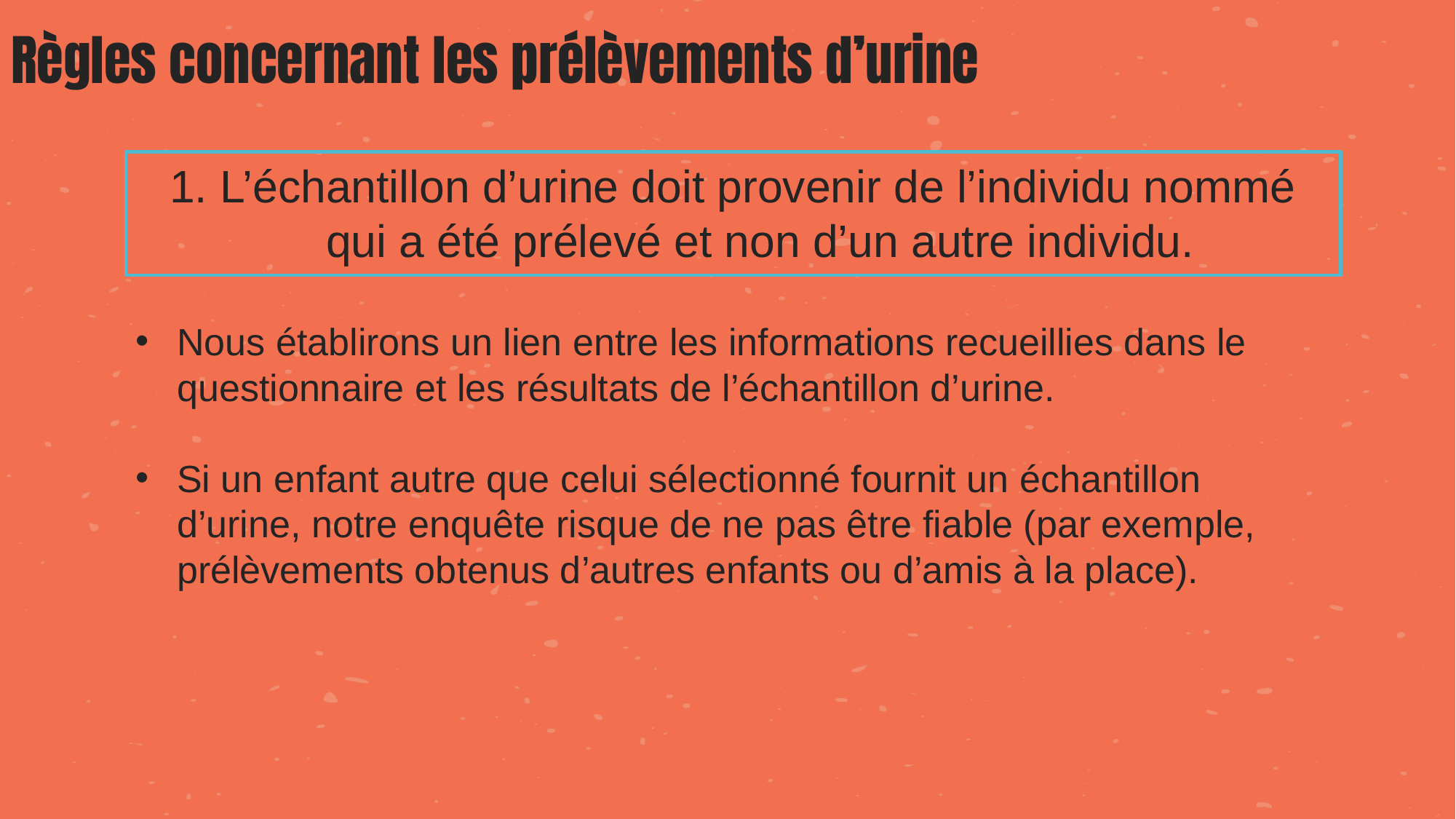

Règles concernant les prélèvements d’urine
1. L’échantillon d’urine doit provenir de l’individu nommé qui a été prélevé et non d’un autre individu.

Nous établirons un lien entre les informations recueillies dans le questionnaire et les résultats de l’échantillon d’urine.

Si un enfant autre que celui sélectionné fournit un échantillon d’urine, notre enquête risque de ne pas être fiable (par exemple, prélèvements obtenus d’autres enfants ou d’amis à la place).